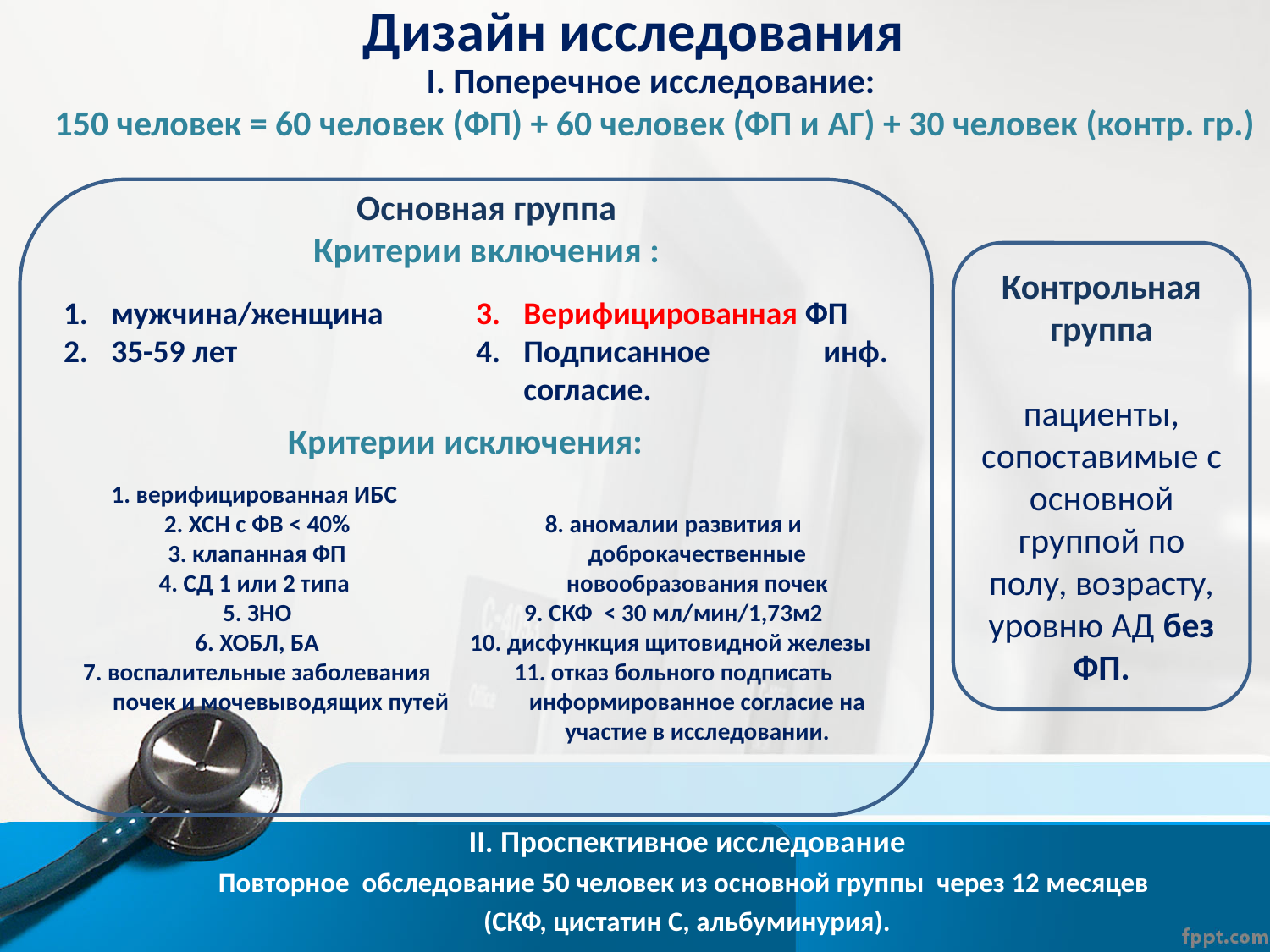

# Дизайн исследования
I. Поперечное исследование:
150 человек = 60 человек (ФП) + 60 человек (ФП и АГ) + 30 человек (контр. гр.)

мужчина/женщина
35-59 лет

Верифицированная ФП
Подписанное инф. согласие.

Основная группа
Критерии включения :
Контрольная группа

пациенты, сопоставимые с основной группой по полу, возрасту, уровню АД без ФП.

Критерии исключения:
1. верифицированная ИБС
2. ХСН с ФВ < 40%
3. клапанная ФП
4. СД 1 или 2 типа
5. ЗНО
6. ХОБЛ, БА
7. воспалительные заболевания почек и мочевыводящих путей

8. аномалии развития и доброкачественные новообразования почек
9. СКФ  < 30 мл/мин/1,73м2
10. дисфункция щитовидной железы
11. отказ больного подписать информированное согласие на участие в исследовании.

II. Проспективное исследование
Повторное  обследование 50 человек из основной группы  через 12 месяцев
(СКФ, цистатин С, альбуминурия).